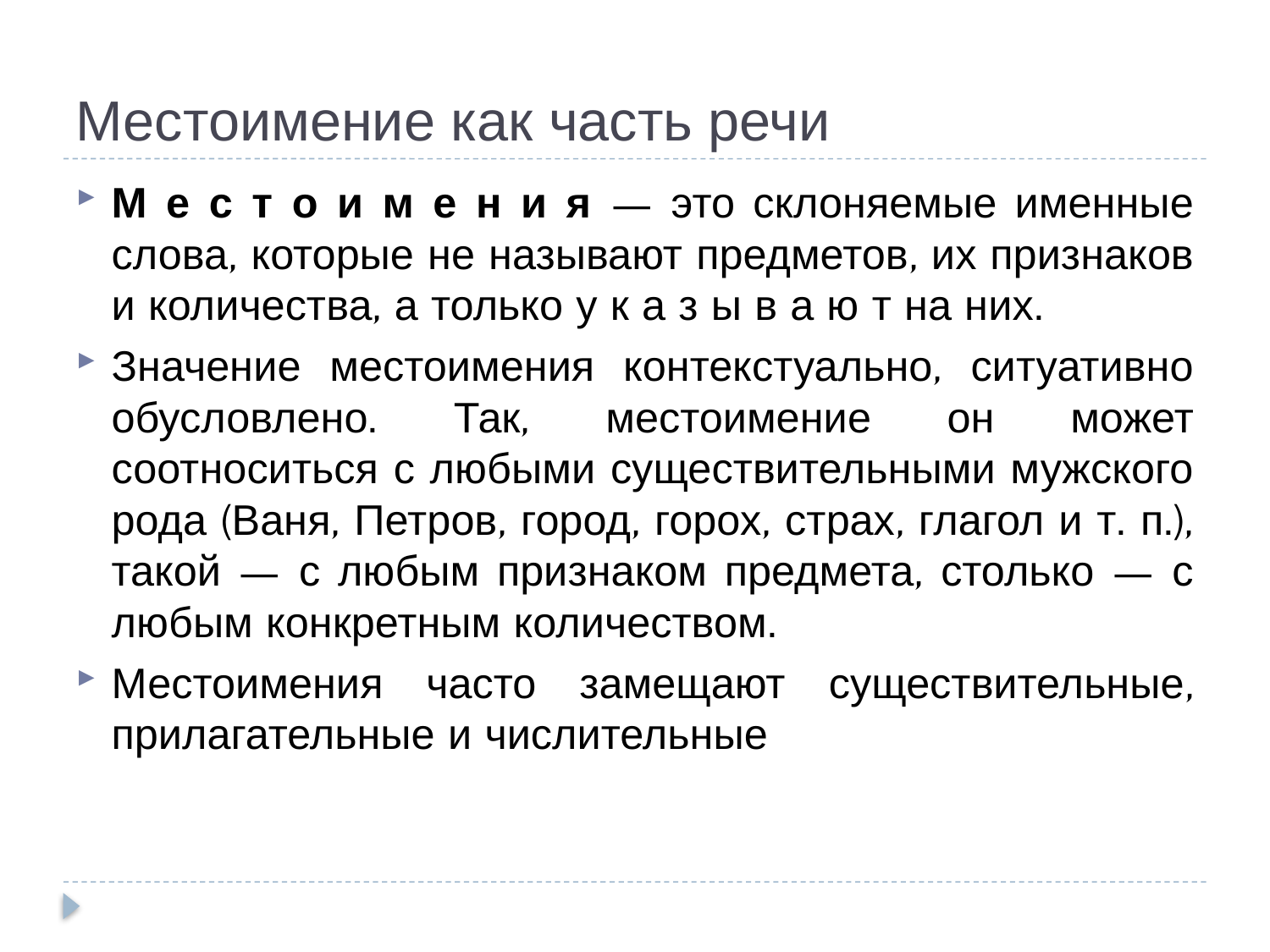

# Местоимение как часть речи
М е с т о и м е н и я — это склоняемые именные слова, которые не называют предметов, их признаков и количества, а только у к а з ы в а ю т на них.
Значение местоимения контекстуально, ситуативно обусловлено. Так, местоимение он может соотноситься с любыми существительными мужского рода (Ваня, Петров, город, горох, страх, глагол и т. п.), такой — с любым признаком предмета, столько — с любым конкретным количеством.
Местоимения часто замещают существительные, прилагательные и числительные